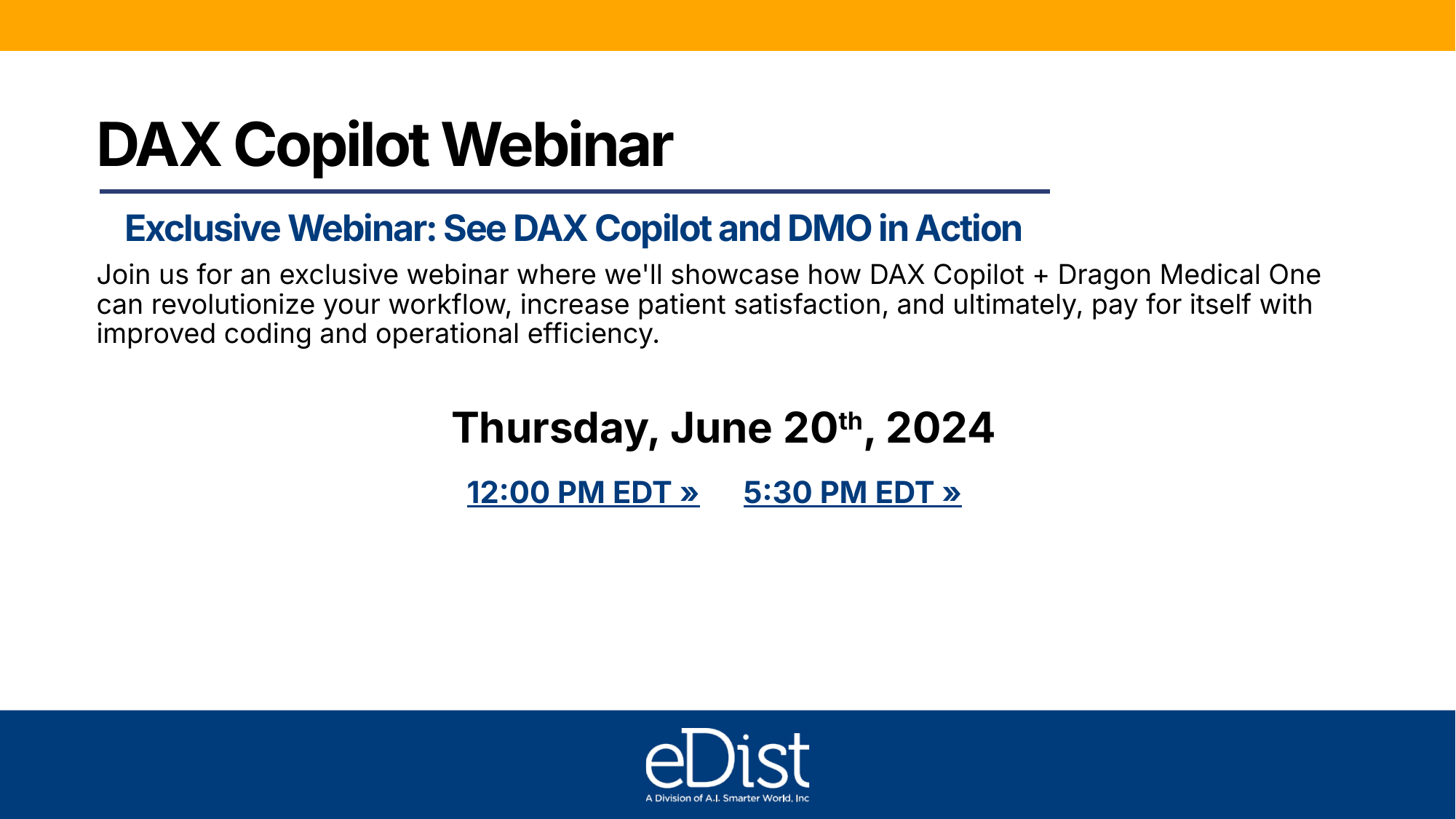

# DAX Copilot Webinar

Exclusive Webinar: See DAX Copilot and DMO in Action
Join us for an exclusive webinar where we'll showcase how DAX Copilot + Dragon Medical One can revolutionize your workflow, increase patient satisfaction, and ultimately, pay for itself with improved coding and operational efficiency.
Thursday, June 20th, 2024
12:00 PM EDT »      5:30 PM EDT »